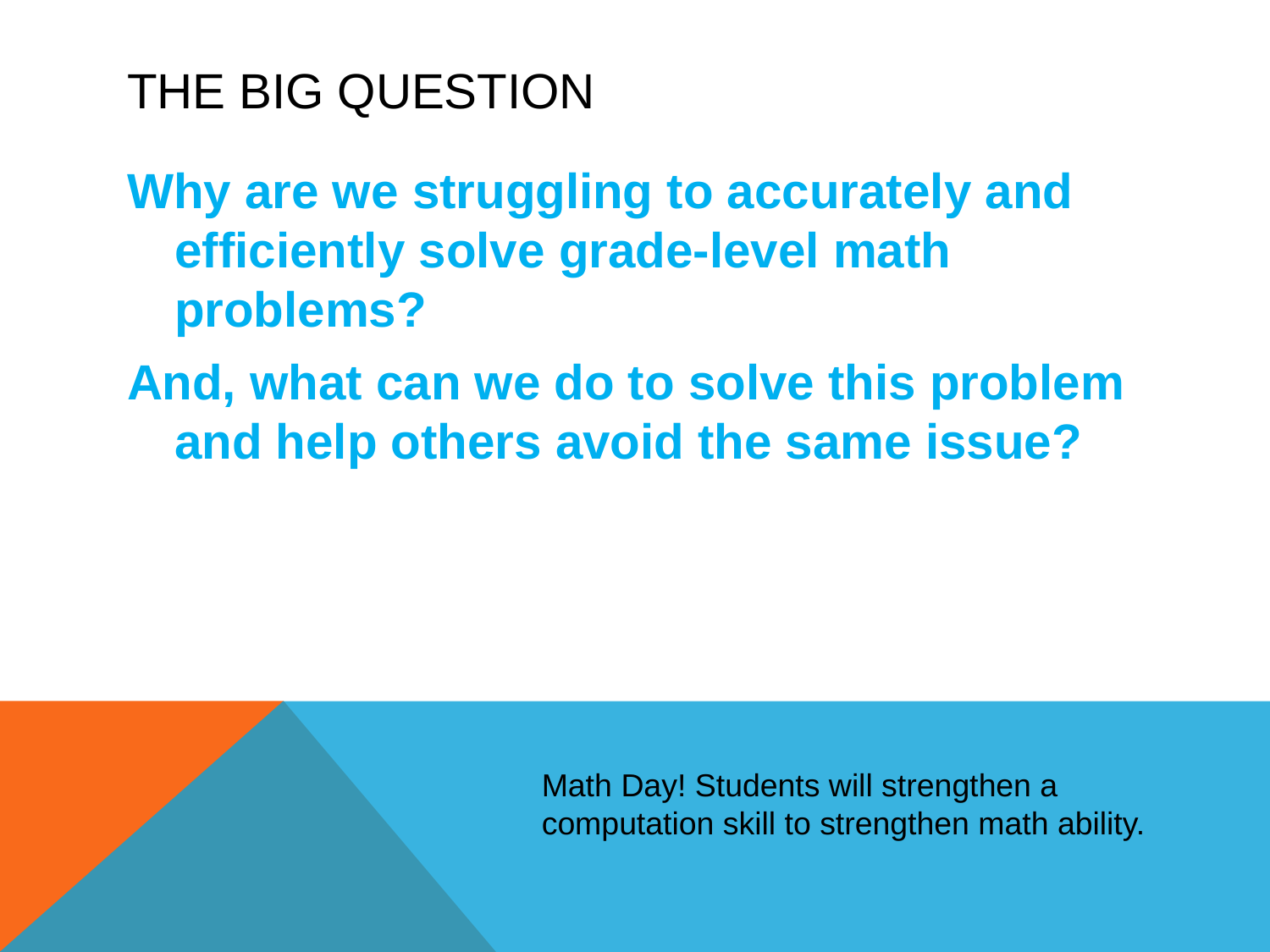

# The Big Question
Why are we struggling to accurately and efficiently solve grade-level math problems?
And, what can we do to solve this problem and help others avoid the same issue?

Math Day! Students will strengthen a computation skill to strengthen math ability.